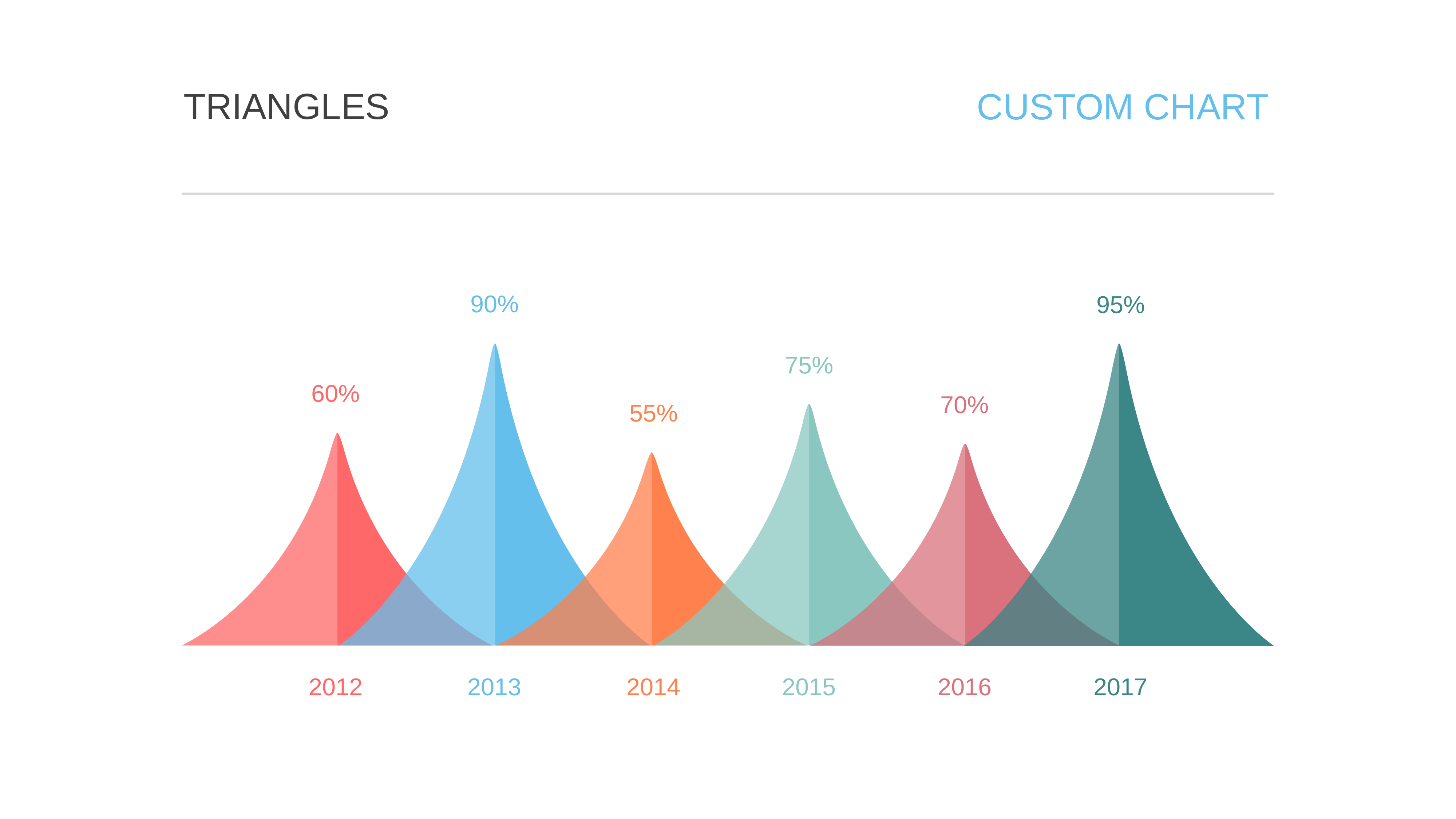

TRIANGLES
CUSTOM CHART
90%
95%

75%
60%
70%
55%

2012
2013
2014
2015
2016
2017